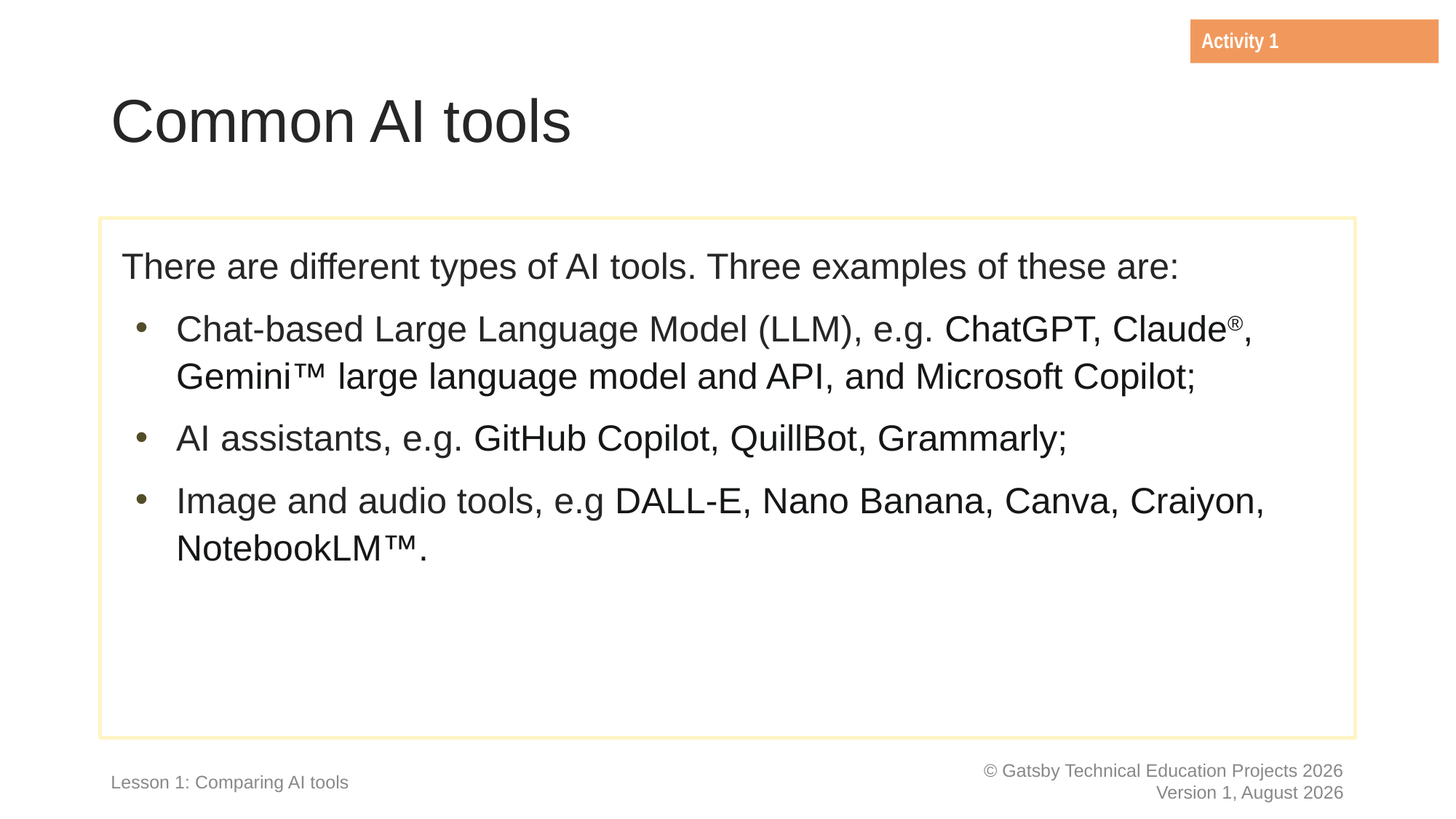

Activity 1
# Common AI tools
There are different types of AI tools. Three examples of these are:
Chat-based Large Language Model (LLM), e.g. ChatGPT, Claude®, Gemini™ large language model and API, and Microsoft Copilot;
AI assistants, e.g. GitHub Copilot, QuillBot, Grammarly;
Image and audio tools, e.g DALL-E, Nano Banana, Canva, Craiyon, NotebookLM™.
Lesson 1: Comparing AI tools